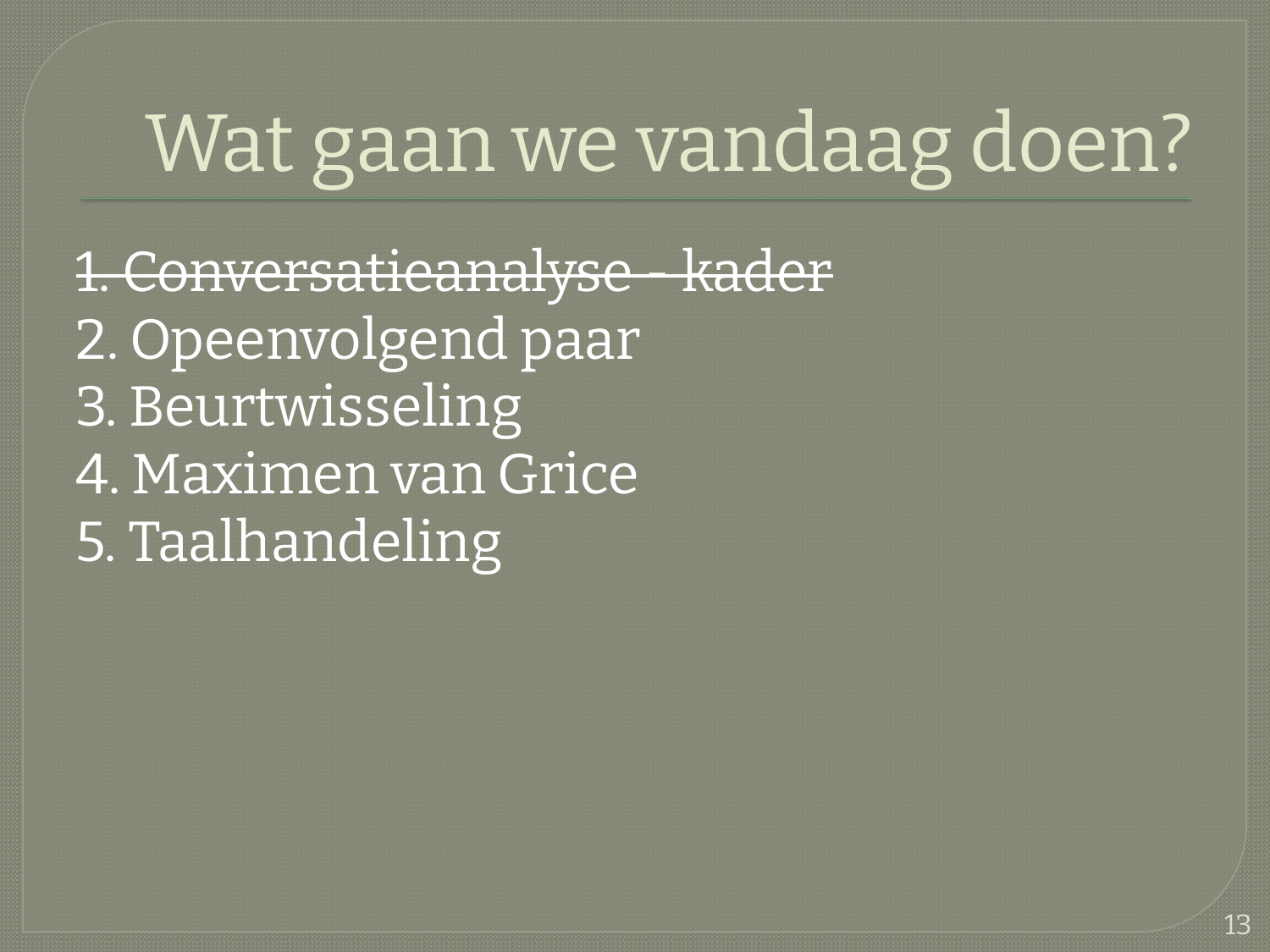

# Wat gaan we vandaag doen?
1. Conversatieanalyse - kader
2. Opeenvolgend paar
3. Beurtwisseling
4. Maximen van Grice
5. Taalhandeling
13